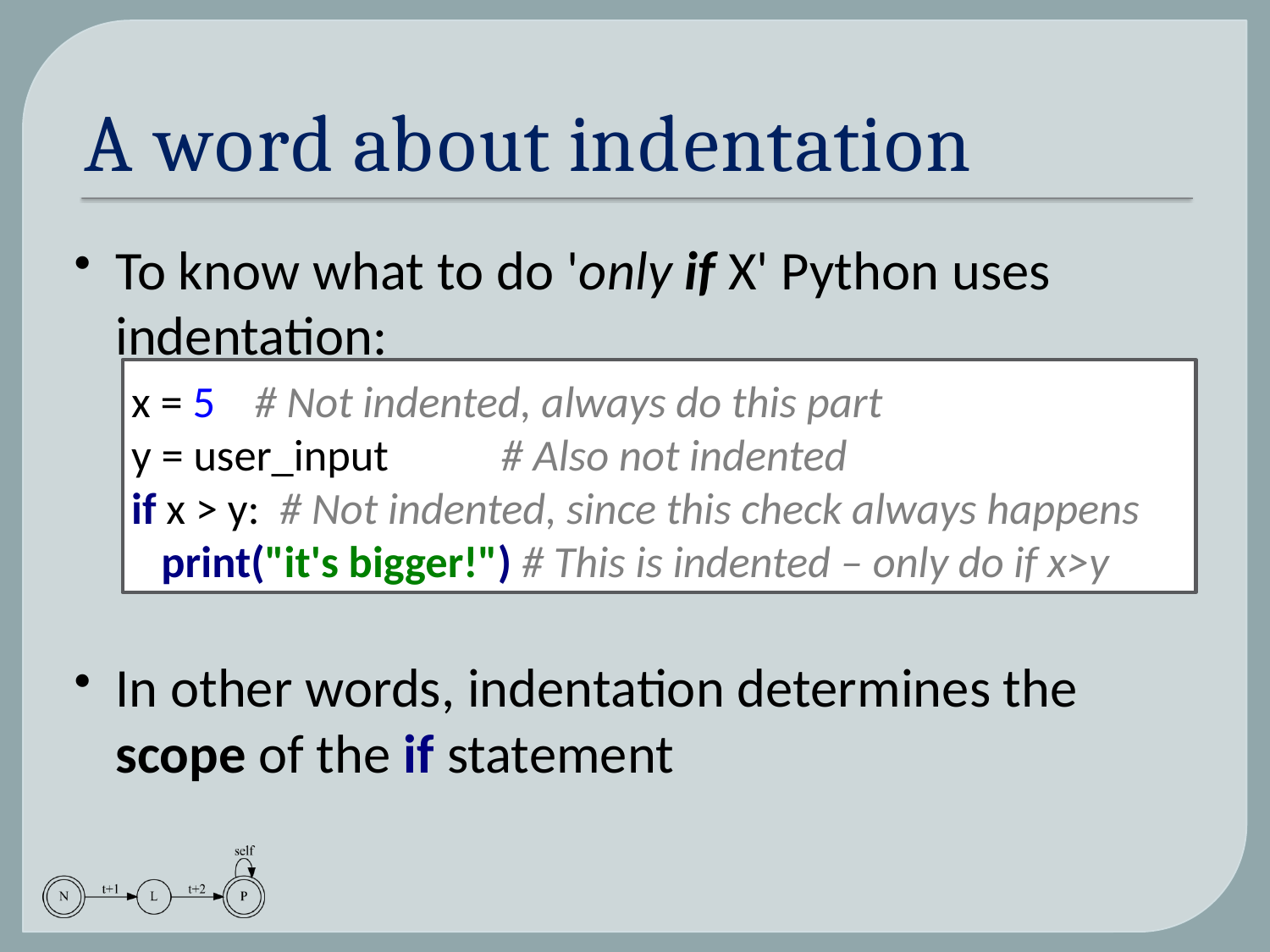

# A word about indentation
To know what to do 'only if X' Python uses indentation:
x = 5  		# Not indented, always do this part
y = user_input  	# Also not indented
if x > y:  # Not indented, since this check always happens
   print("it's bigger!") # This is indented – only do if x>y

In other words, indentation determines the scope of the if statement